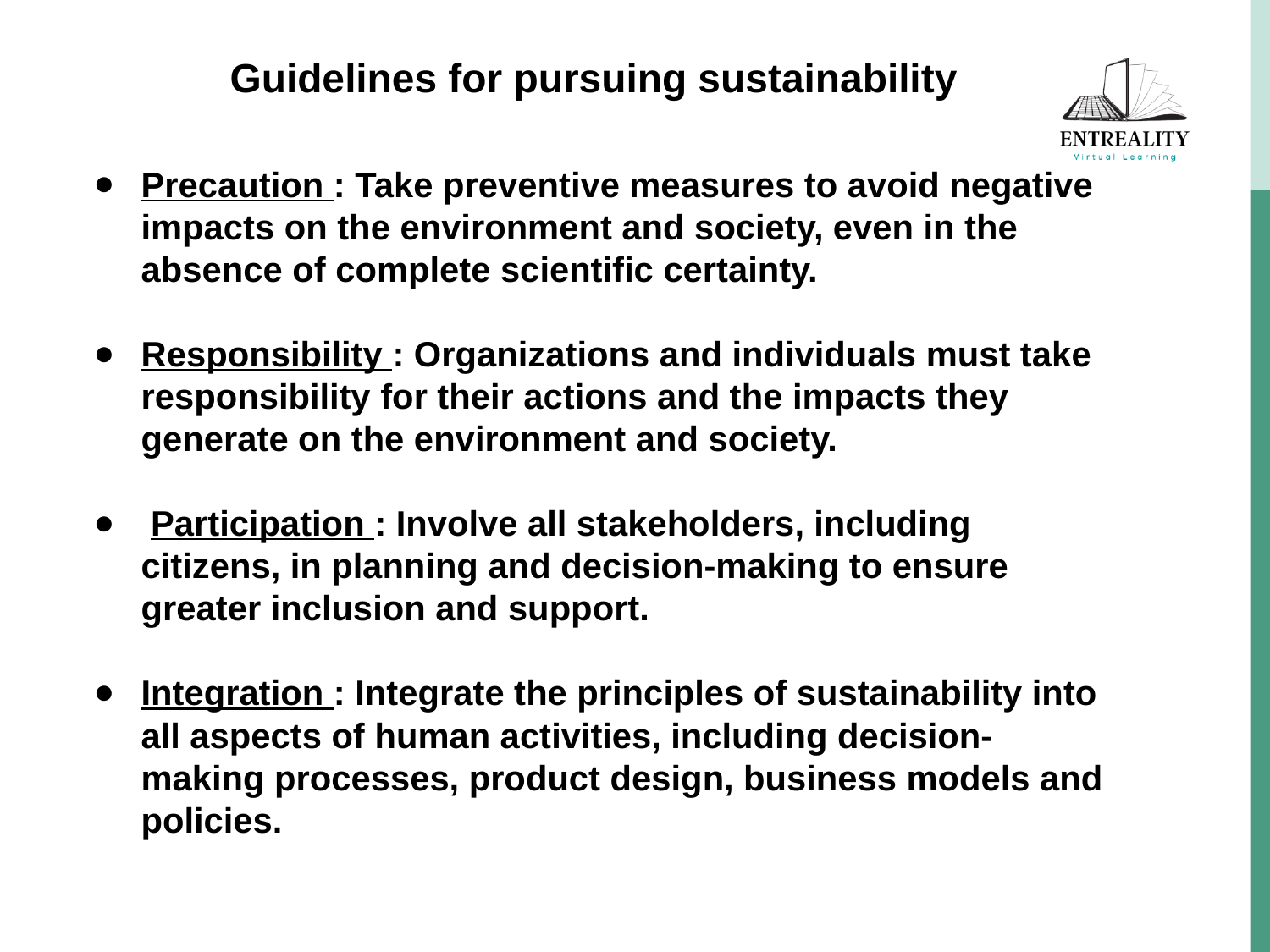

Guidelines for pursuing sustainability

Precaution : Take preventive measures to avoid negative impacts on the environment and society, even in the absence of complete scientific certainty.
Responsibility : Organizations and individuals must take responsibility for their actions and the impacts they generate on the environment and society.
 Participation : Involve all stakeholders, including citizens, in planning and decision-making to ensure greater inclusion and support.
Integration : Integrate the principles of sustainability into all aspects of human activities, including decision-making processes, product design, business models and policies.